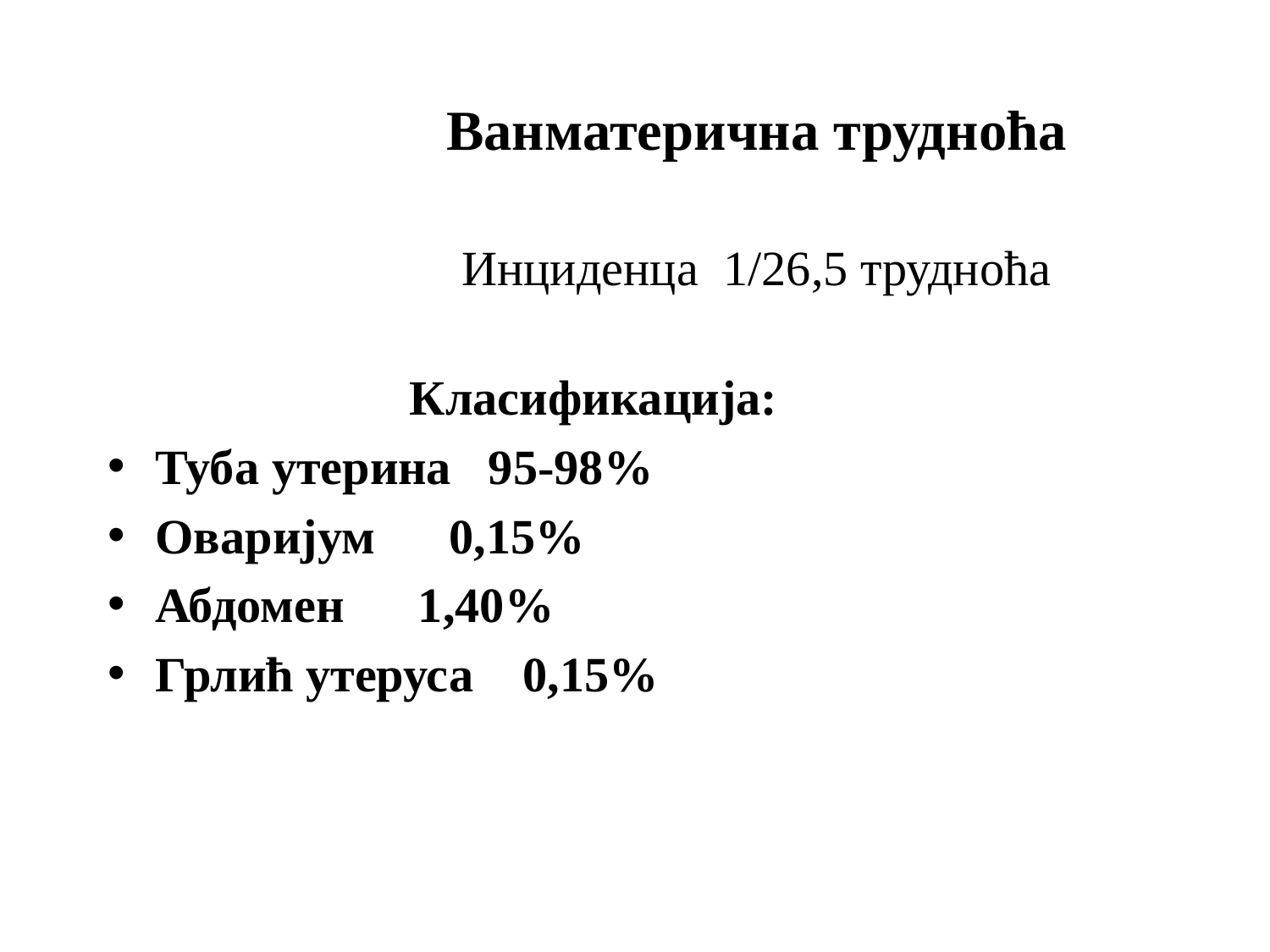

# Ванматерична трудноћа Инциденца  1/26,5 трудноћа
			Класификација:
Туба утерина   95-98%
Оваријум      0,15%
Абдомен      1,40%
Грлић утеруса    0,15%